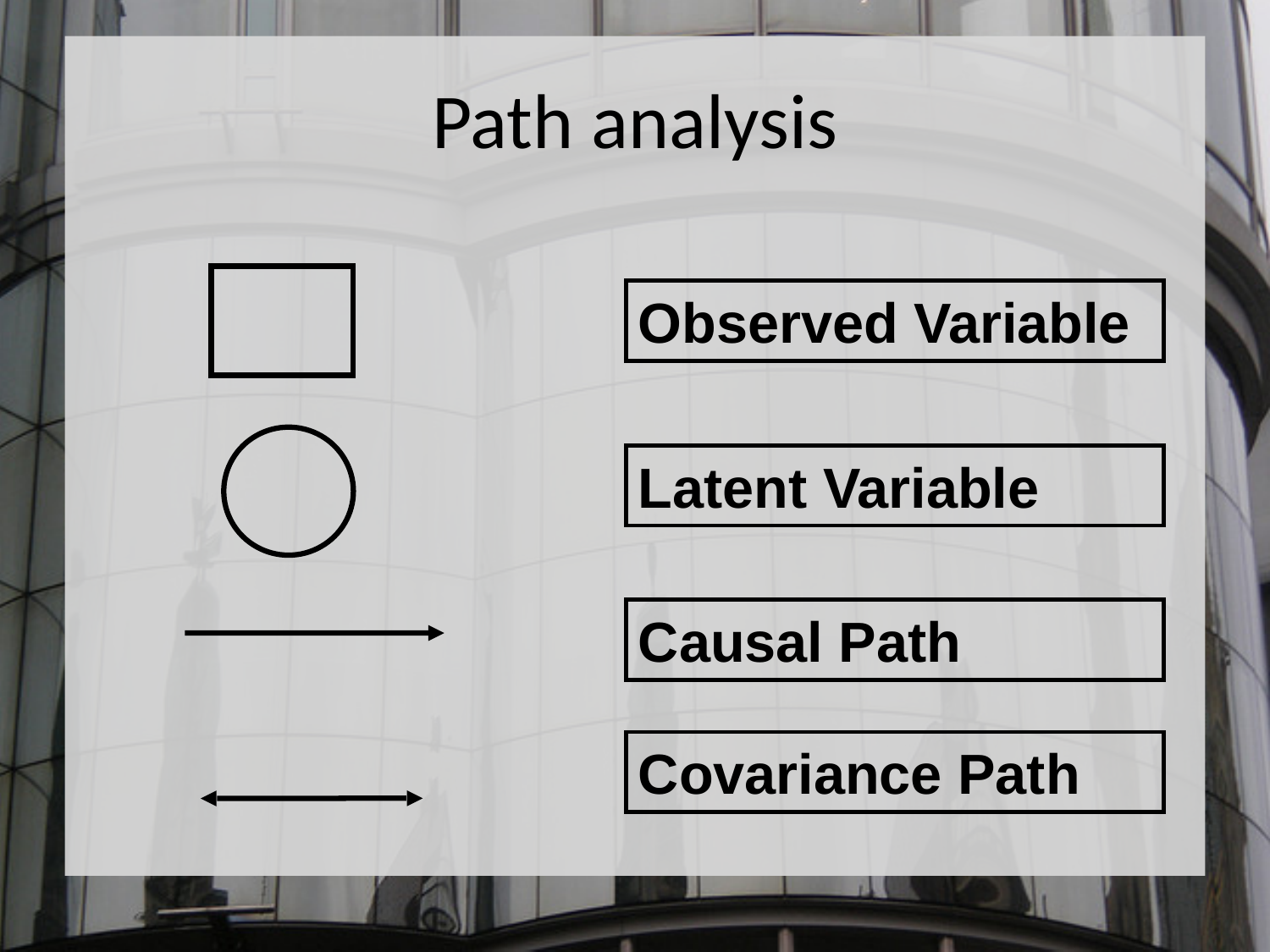

# Path analysis

Observed Variable

Latent Variable
Causal Path

Covariance Path